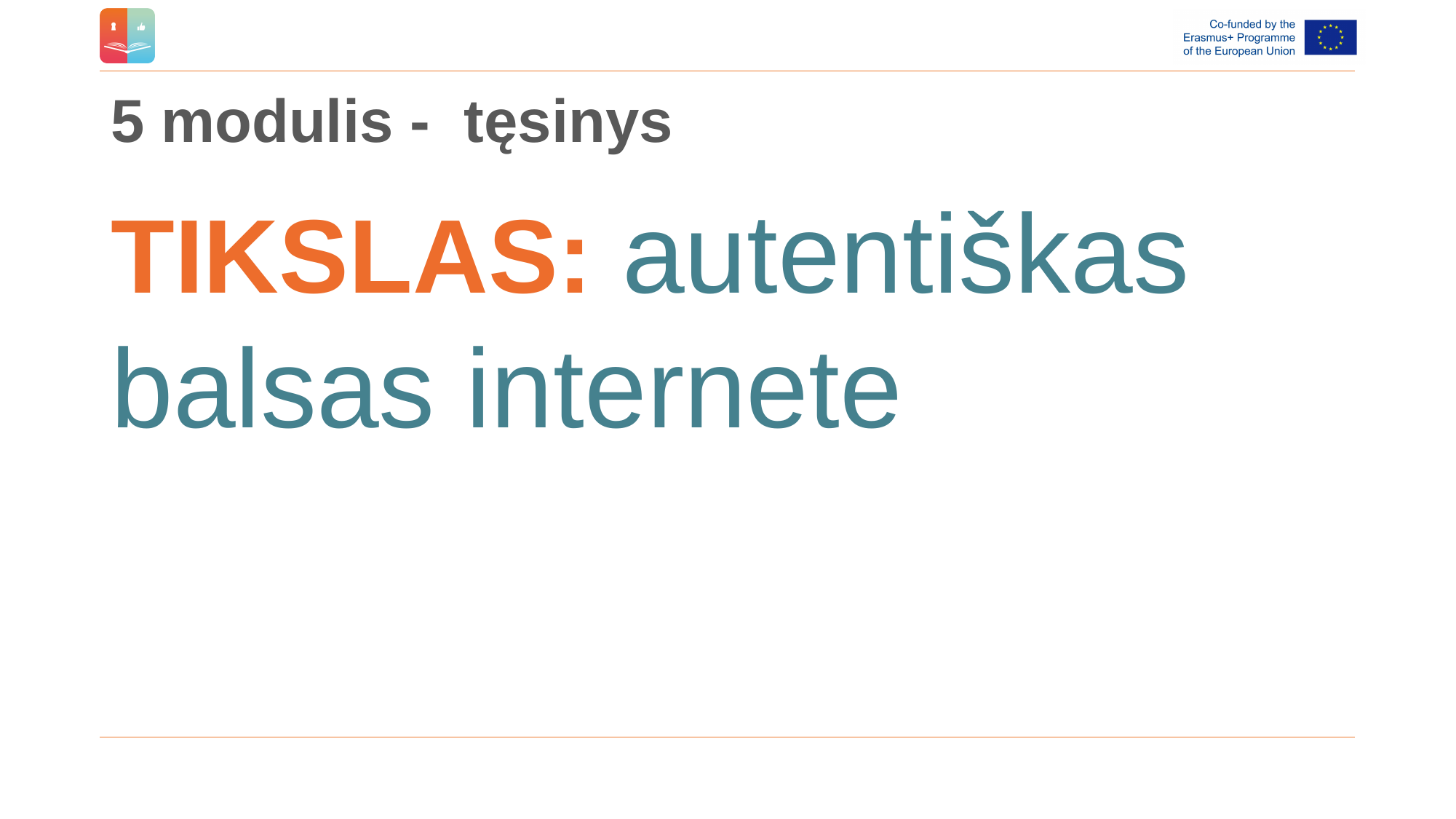

# 5 modulis -  tęsinys
TIKSLAS: autentiškas balsas internete